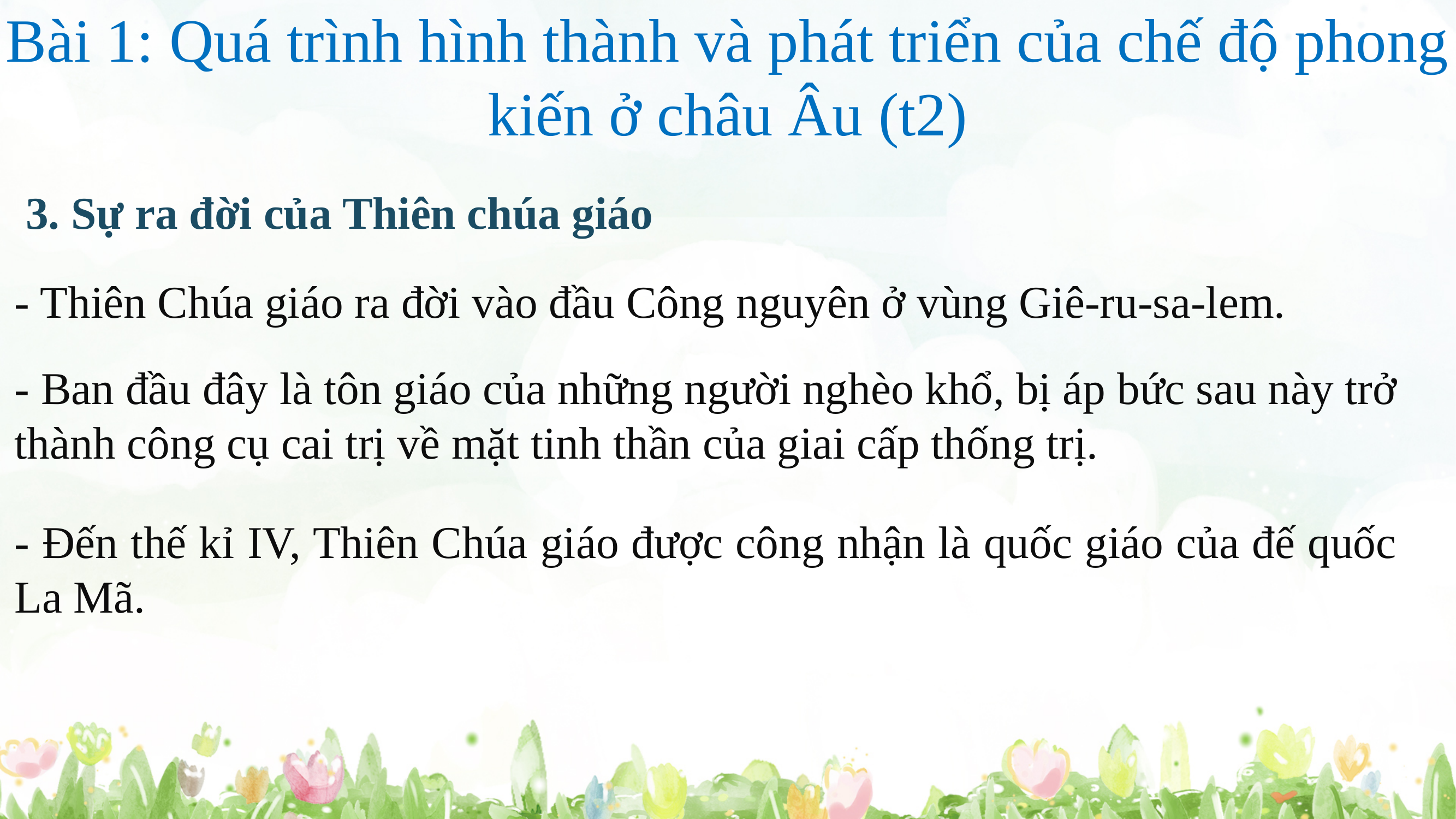

Bài 1: Quá trình hình thành và phát triển của chế độ phong kiến ở châu Âu (t2)
 3. Sự ra đời của Thiên chúa giáo
- Thiên Chúa giáo ra đời vào đầu Công nguyên ở vùng Giê-ru-sa-lem.
- Ban đầu đây là tôn giáo của những người nghèo khổ, bị áp bức sau này trở thành công cụ cai trị về mặt tinh thần của giai cấp thống trị.
- Đến thế kỉ IV, Thiên Chúa giáo được công nhận là quốc giáo của đế quốc La Mã.